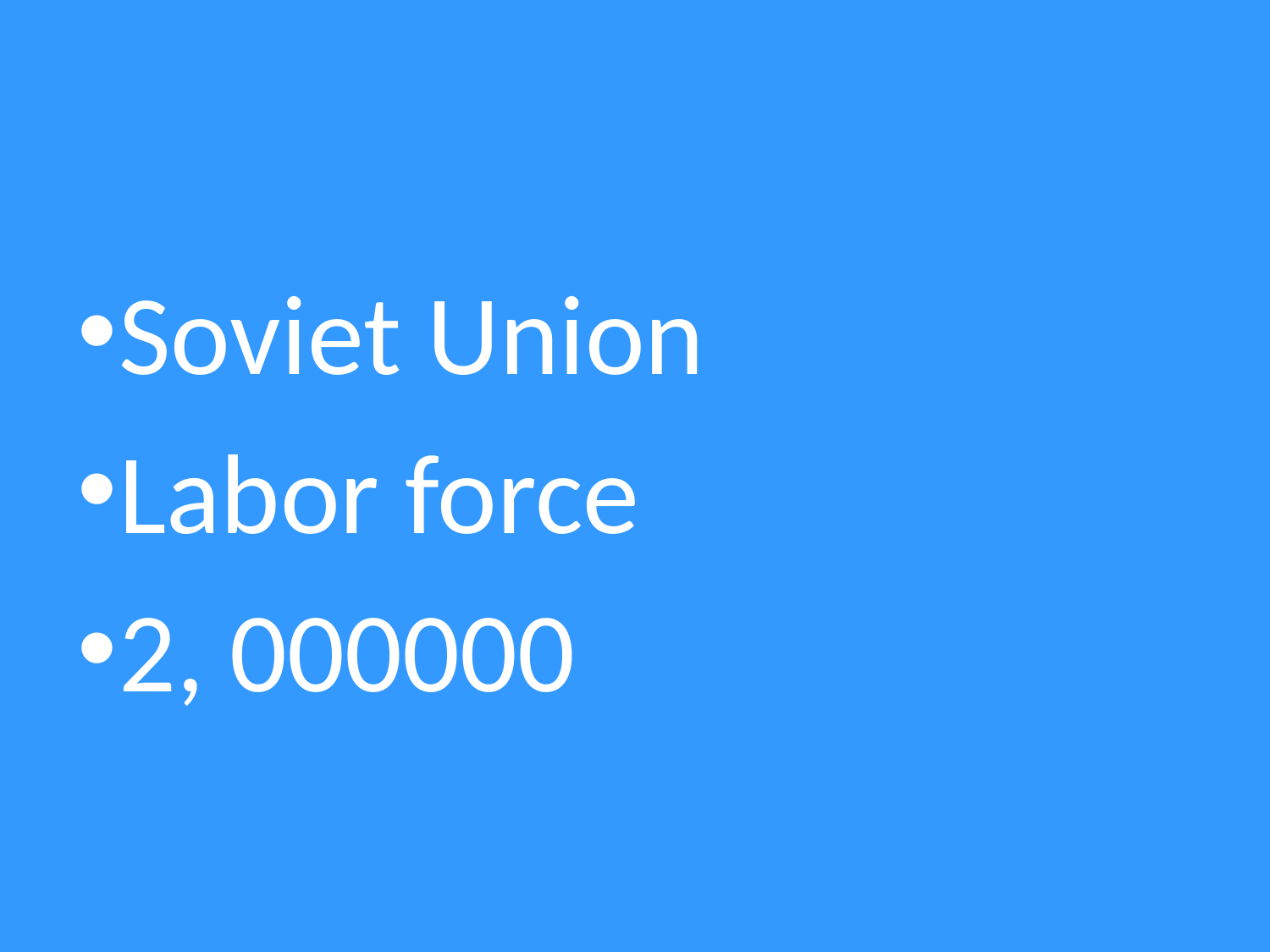

#

Soviet Union
Labor force
2, 000000